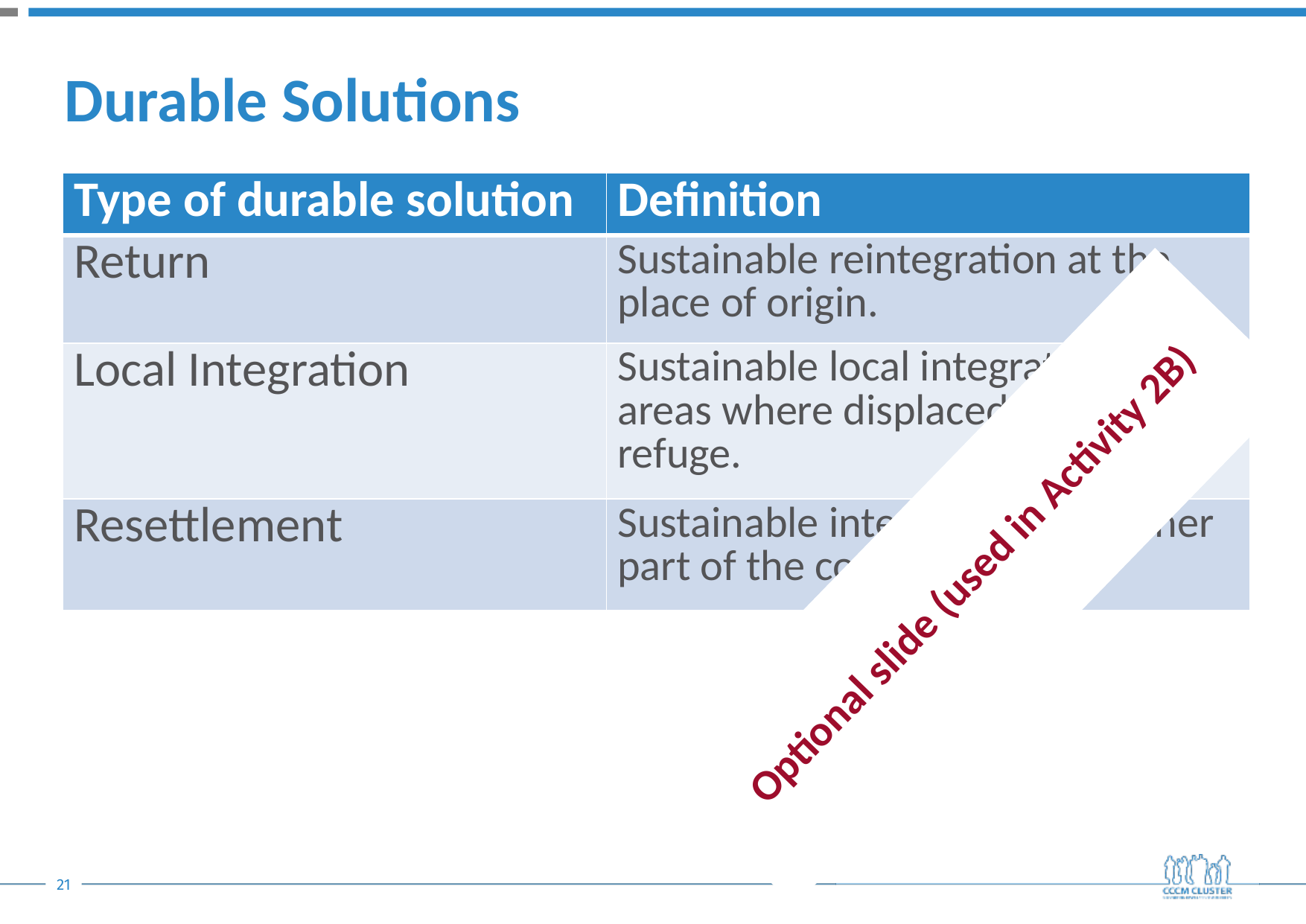

# Durable Solutions
| Type of durable solution | Definition |
| --- | --- |
| Return | Sustainable reintegration at the place of origin. |
| Local Integration | Sustainable local integration in areas where displaced people take refuge. |
| Resettlement | Sustainable integration in another part of the country. |
Optional slide (used in Activity 2B)